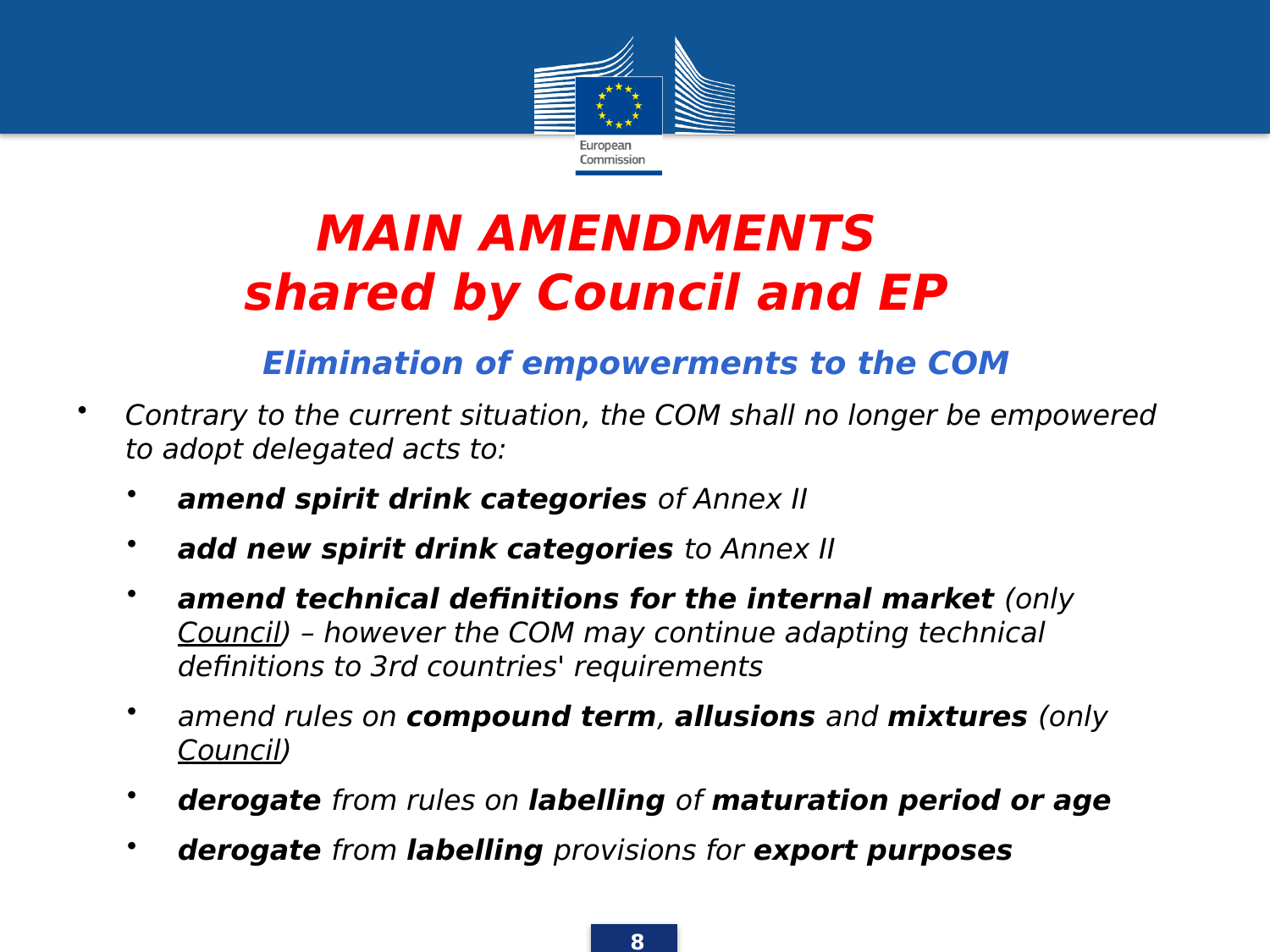

# MAIN AMENDMENTS shared by Council and EP
Elimination of empowerments to the COM
Contrary to the current situation, the COM shall no longer be empowered to adopt delegated acts to:
amend spirit drink categories of Annex II
add new spirit drink categories to Annex II
amend technical definitions for the internal market (only Council) – however the COM may continue adapting technical definitions to 3rd countries' requirements
amend rules on compound term, allusions and mixtures (only Council)
derogate from rules on labelling of maturation period or age
derogate from labelling provisions for export purposes